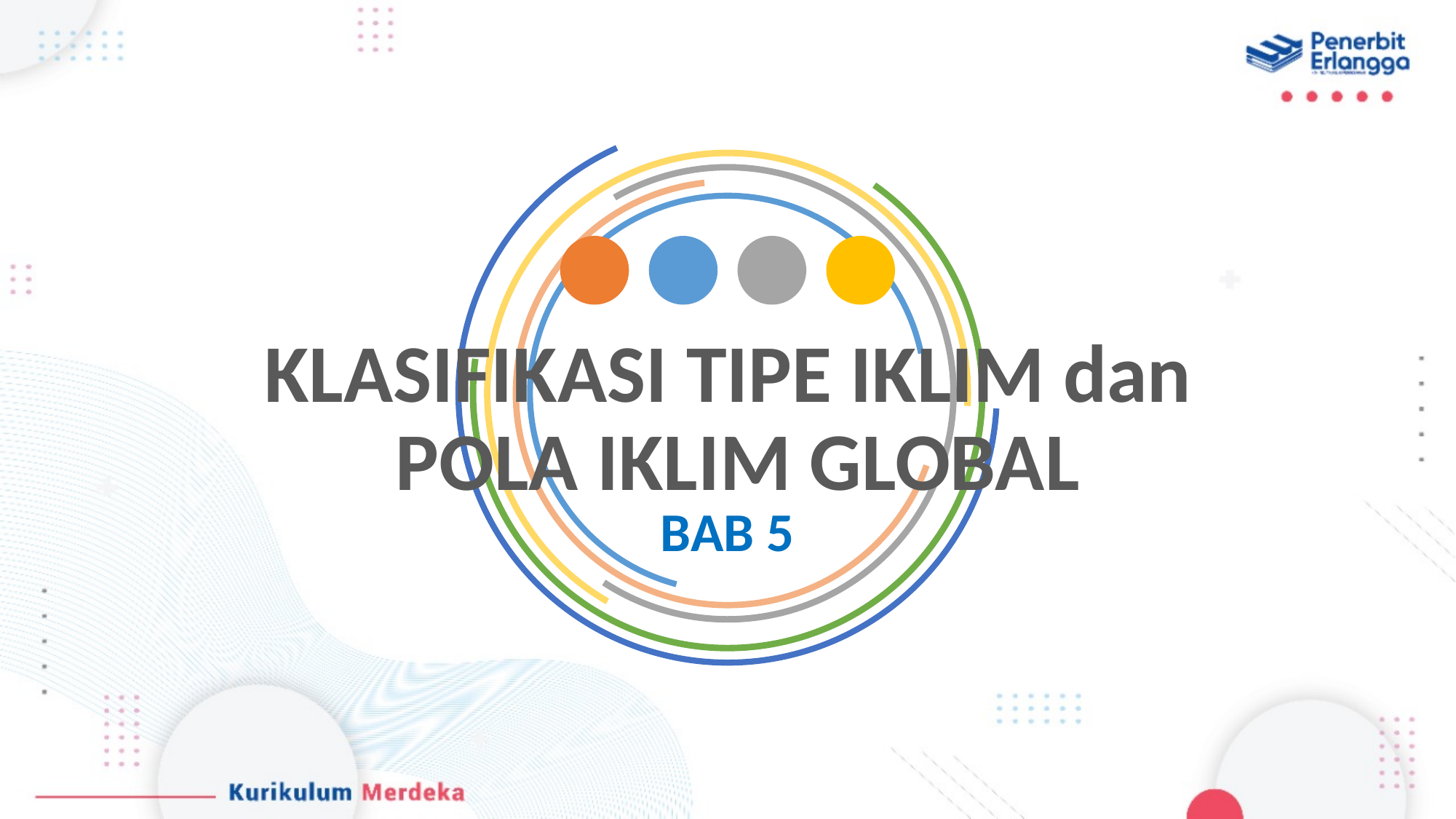

KLASIFIKASI TIPE IKLIM dan
POLA IKLIM GLOBAL
BAB 5